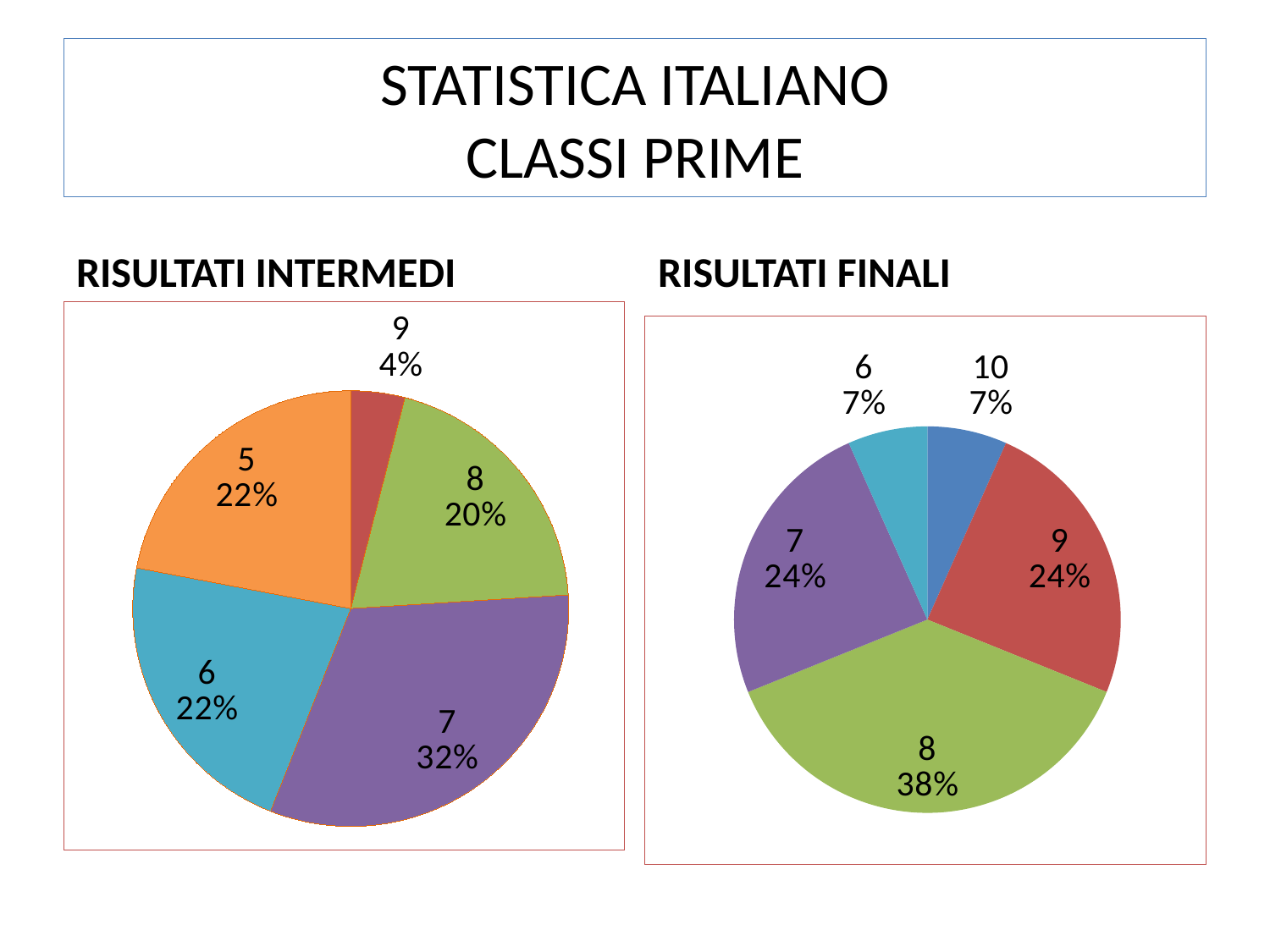

# STATISTICA ITALIANO CLASSI PRIME
RISULTATI INTERMEDI
RISULTATI FINALI

### Chart

| Category | C.PRIME |
|---|---|
| 10 | 0.0 |
| 9 | 2.0 |
| 8 | 10.0 |
| 7 | 16.0 |
| 6 | 11.0 |
| 5 | 11.0 |

### Chart

| Category | C.PRIME |
|---|---|
| 10 | 3.0 |
| 9 | 11.0 |
| 8 | 17.0 |
| 7 | 11.0 |
| 6 | 3.0 |
| 5 | 0.0 |